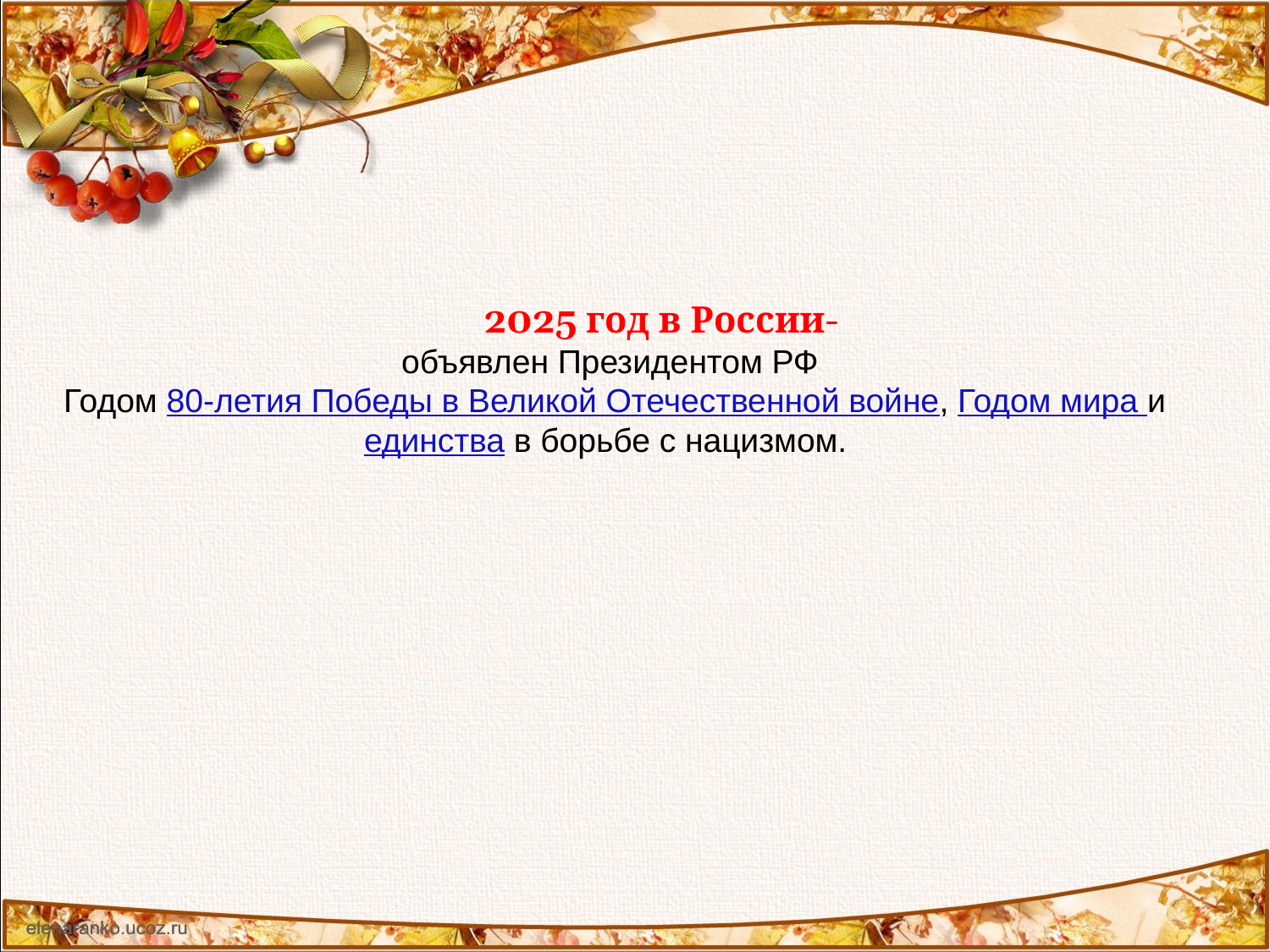

# 2025 год в России- объявлен Президентом РФ Годом 80-летия Победы в Великой Отечественной войне, Годом мира и единства в борьбе с нацизмом.